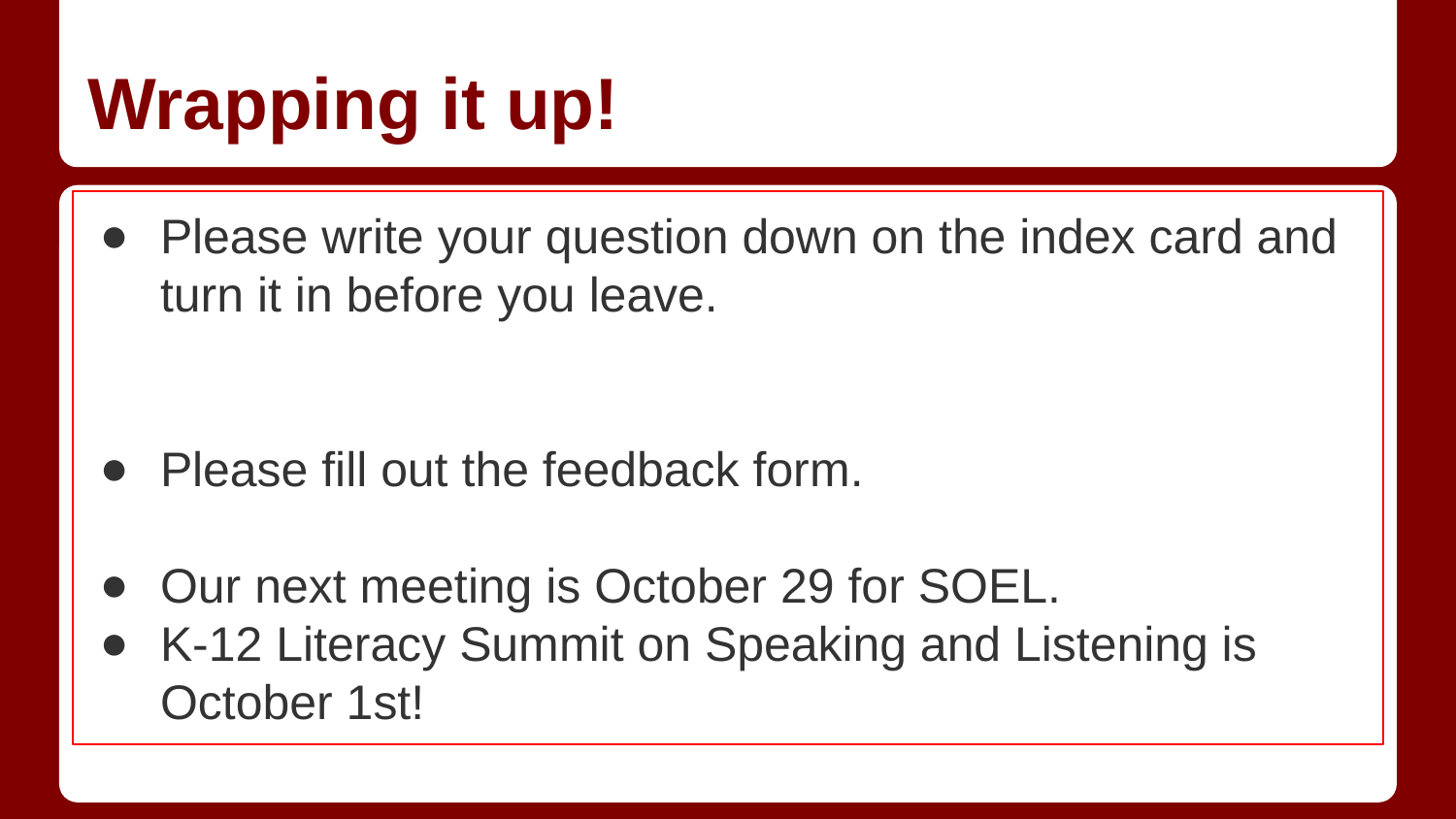

# Wrapping it up!
Please write your question down on the index card and turn it in before you leave.

Please fill out the feedback form.
Our next meeting is October 29 for SOEL.
K-12 Literacy Summit on Speaking and Listening is October 1st!